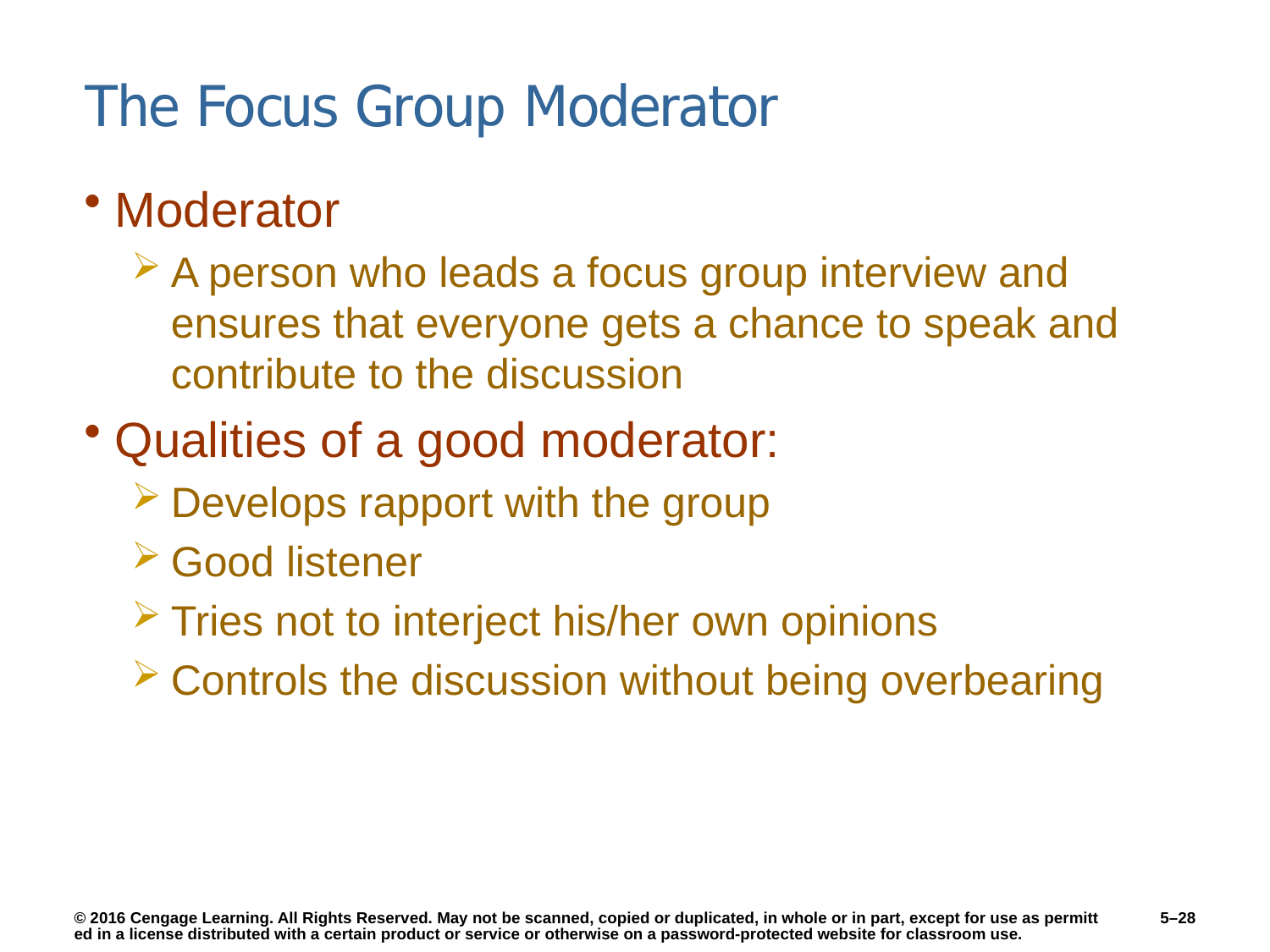

# The Focus Group Moderator
Moderator
A person who leads a focus group interview and ensures that everyone gets a chance to speak and contribute to the discussion
Qualities of a good moderator:
Develops rapport with the group
Good listener
Tries not to interject his/her own opinions
Controls the discussion without being overbearing
5–28
© 2016 Cengage Learning. All Rights Reserved. May not be scanned, copied or duplicated, in whole or in part, except for use as permitted in a license distributed with a certain product or service or otherwise on a password-protected website for classroom use.